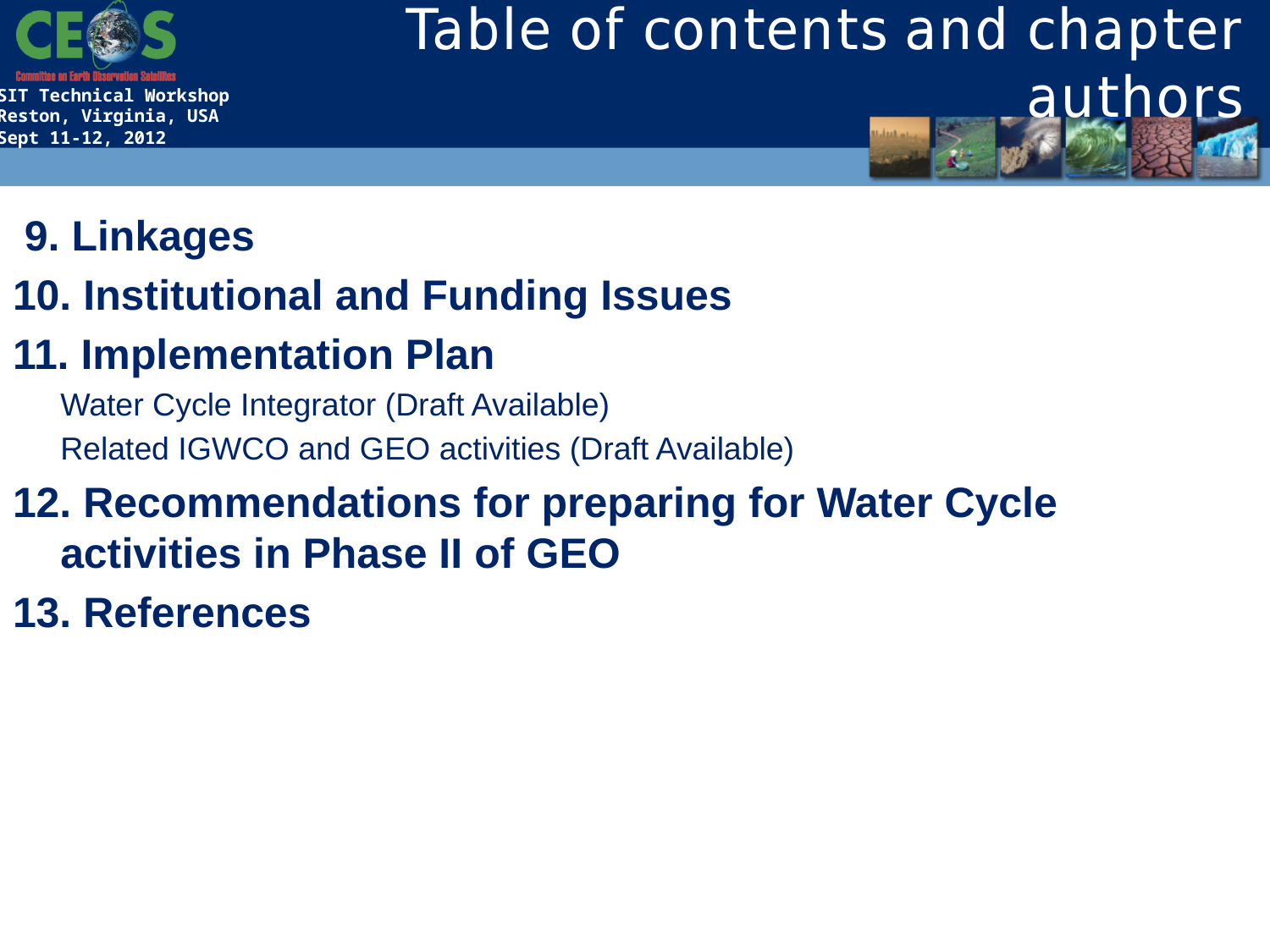

# Table of contents and chapter authors
 9. Linkages
10. Institutional and Funding Issues
11. Implementation Plan
	Water Cycle Integrator (Draft Available)
	Related IGWCO and GEO activities (Draft Available)
12. Recommendations for preparing for Water Cycle activities in Phase II of GEO
13. References